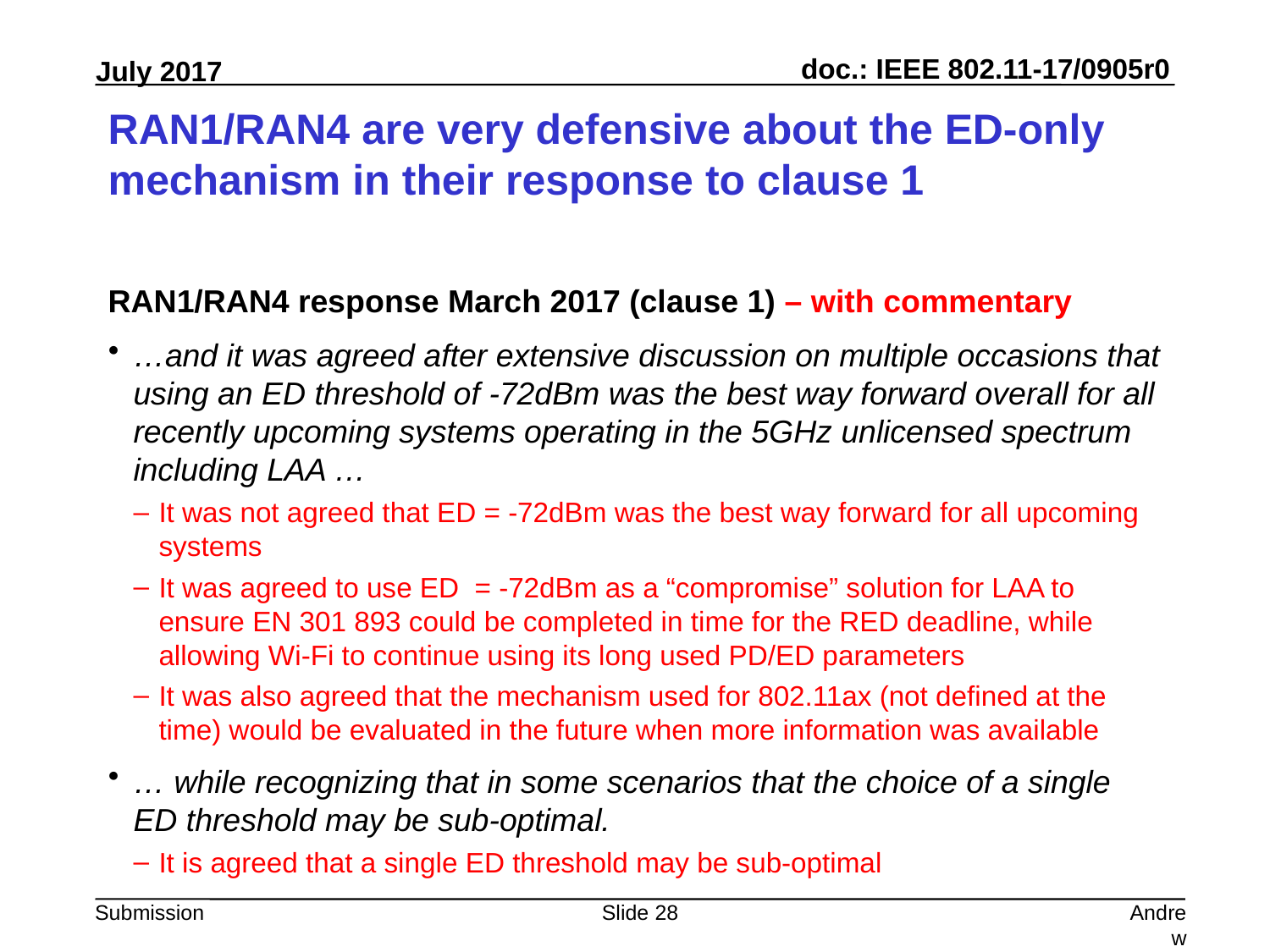

# RAN1/RAN4 are very defensive about the ED-only mechanism in their response to clause 1
RAN1/RAN4 response March 2017 (clause 1) – with commentary
…and it was agreed after extensive discussion on multiple occasions that using an ED threshold of -72dBm was the best way forward overall for all recently upcoming systems operating in the 5GHz unlicensed spectrum including LAA …
It was not agreed that ED = -72dBm was the best way forward for all upcoming systems
It was agreed to use ED  = -72dBm as a “compromise” solution for LAA to ensure EN 301 893 could be completed in time for the RED deadline, while allowing Wi-Fi to continue using its long used PD/ED parameters
It was also agreed that the mechanism used for 802.11ax (not defined at the time) would be evaluated in the future when more information was available
… while recognizing that in some scenarios that the choice of a single ED threshold may be sub-optimal.
It is agreed that a single ED threshold may be sub-optimal

Slide 28
Andrew Myles, Cisco